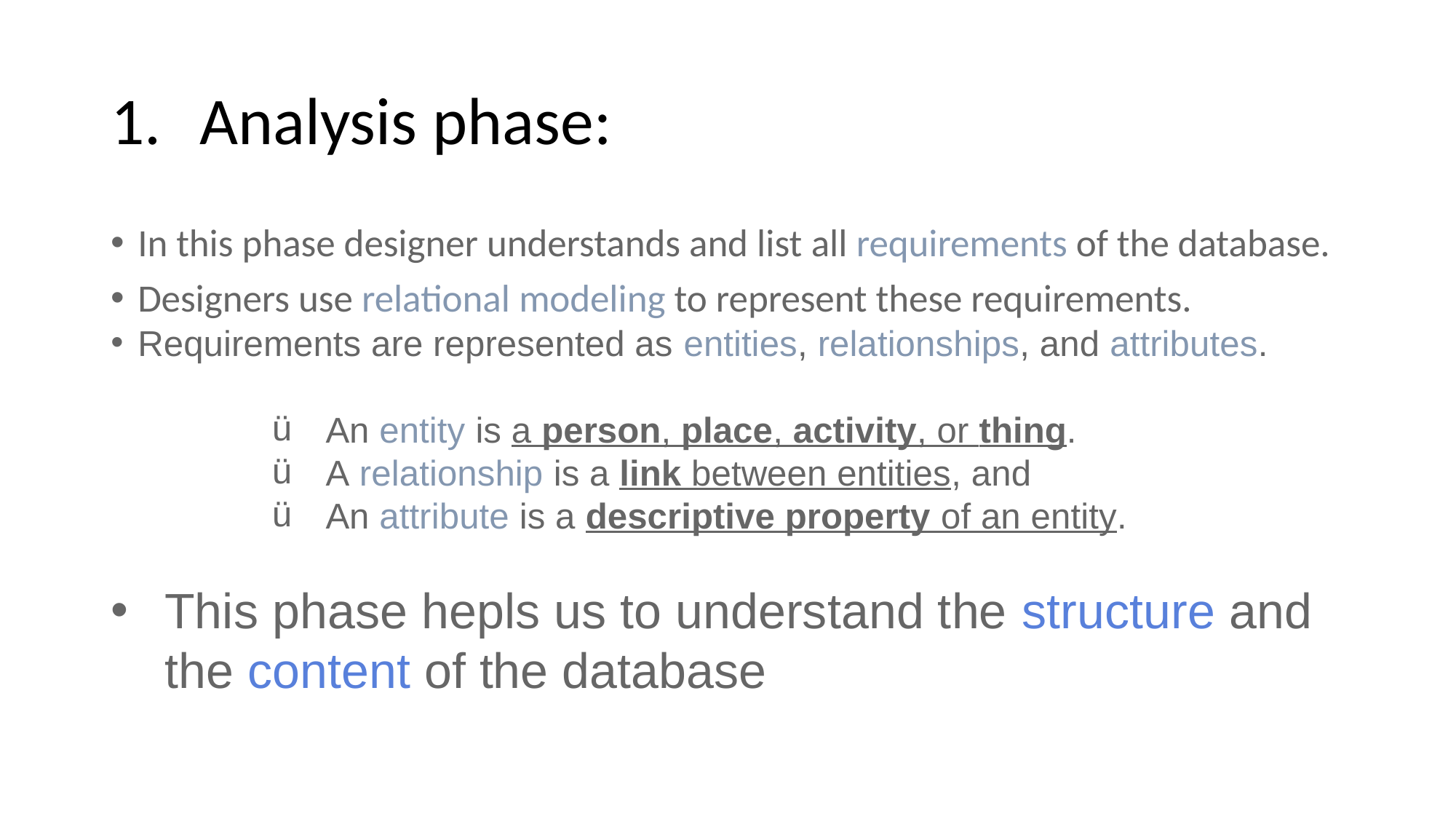

# Analysis phase:
In this phase designer understands and list all requirements of the database.
Designers use relational modeling to represent these requirements.
Requirements are represented as entities, relationships, and attributes.

An entity is a person, place, activity, or thing.
A relationship is a link between entities, and
An attribute is a descriptive property of an entity.

This phase hepls us to understand the structure and the content of the database